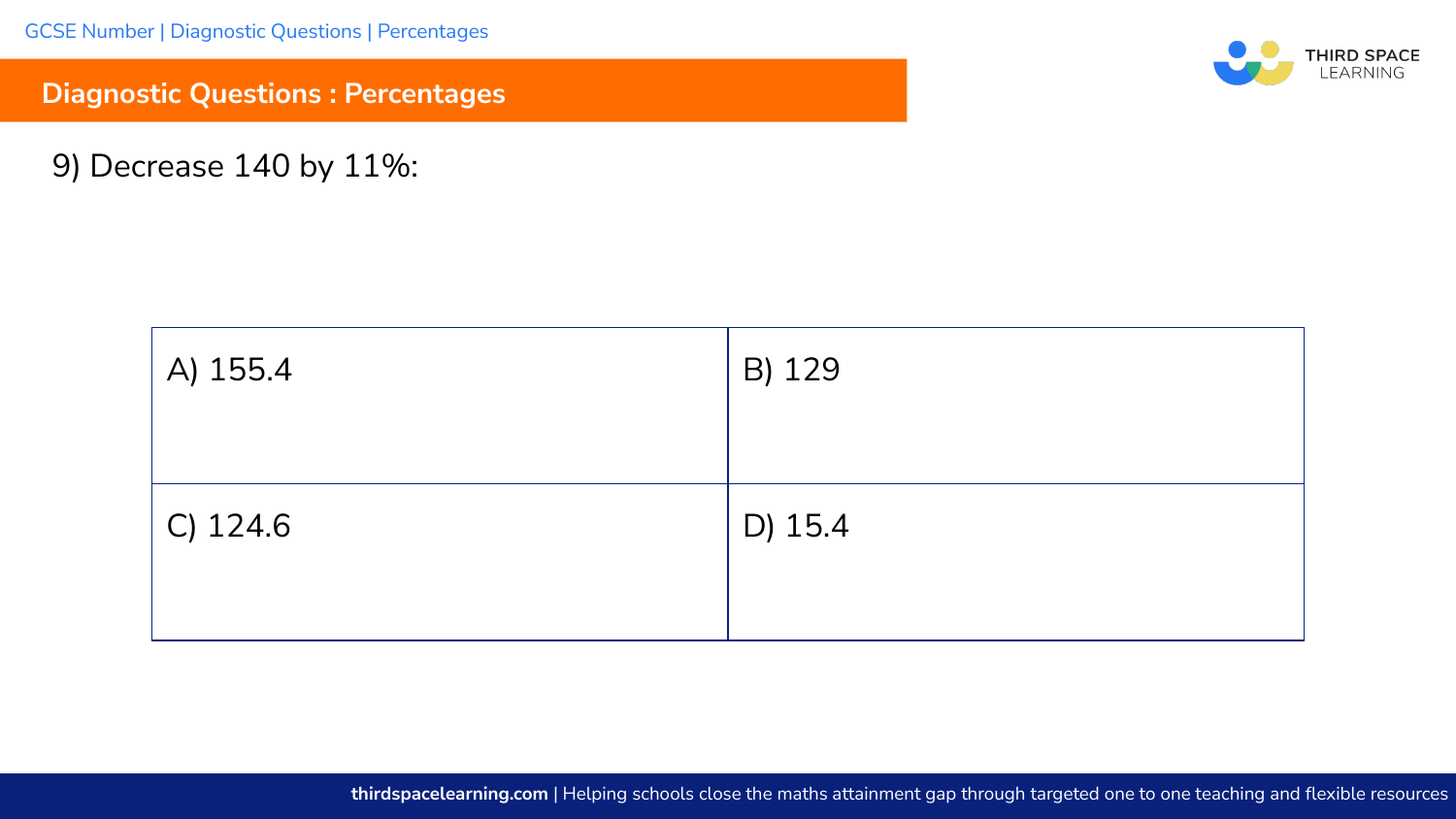

Diagnostic Questions : Percentages
| 9) Decrease 140 by 11%: |
| --- |
| A) 155.4 | B) 129 |
| --- | --- |
| C) 124.6 | D) 15.4 |